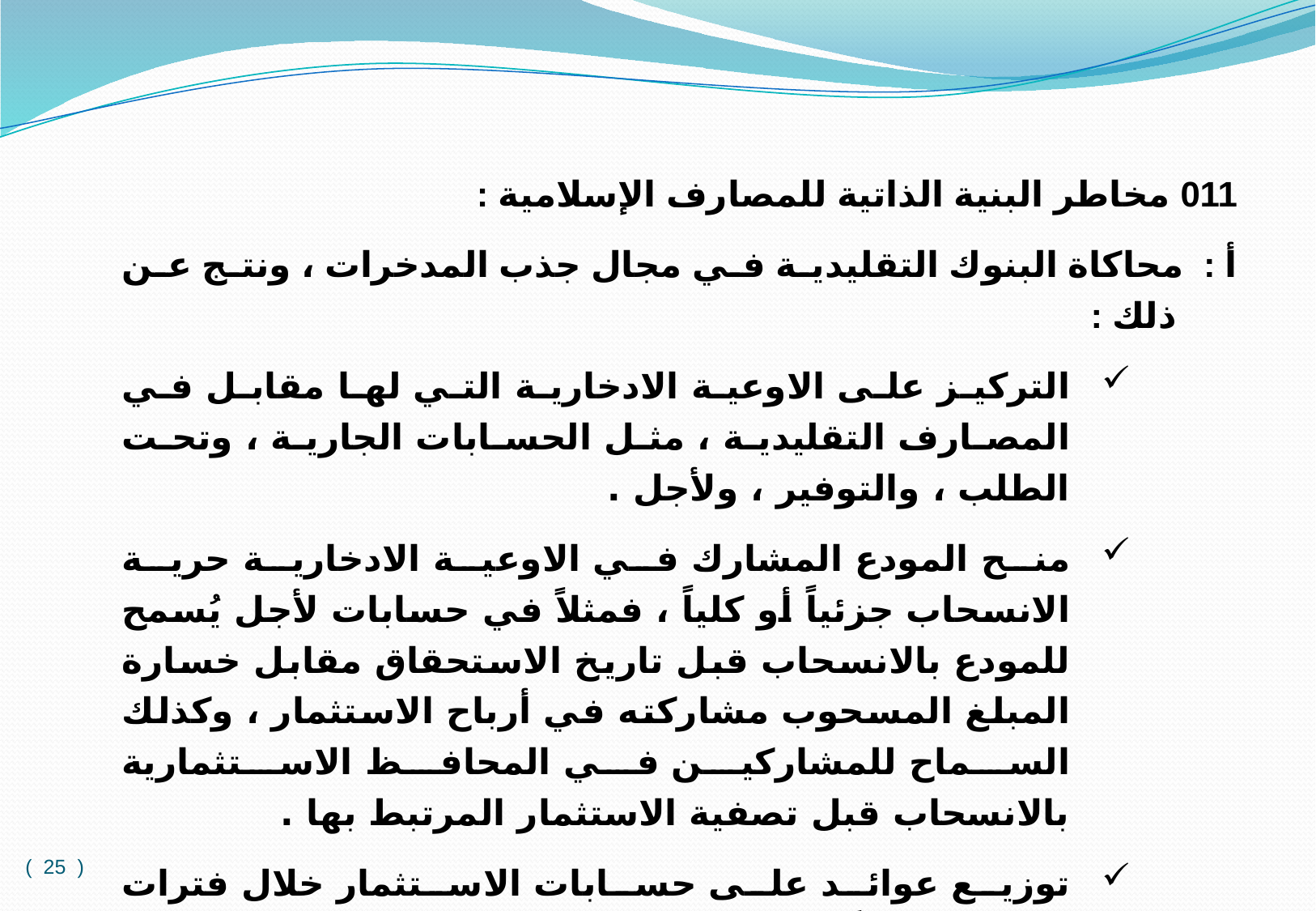

011 مخاطر البنية الذاتية للمصارف الإسلامية :
	أ :  محاكاة البنوك التقليدية في مجال جذب المدخرات ، ونتج عن ذلك :
التركيز على الاوعية الادخارية التي لها مقابل في المصارف التقليدية ، مثل الحسابات الجارية ، وتحت الطلب ، والتوفير ، ولأجل .
منح المودع المشارك في الاوعية الادخارية حرية الانسحاب جزئياً أو كلياً ، فمثلاً في حسابات لأجل يُسمح للمودع بالانسحاب قبل تاريخ الاستحقاق مقابل خسارة المبلغ المسحوب مشاركته في أرباح الاستثمار ، وكذلك السماح للمشاركين في المحافظ الاستثمارية بالانسحاب قبل تصفية الاستثمار المرتبط بها .
توزيع عوائد على حسابات الاستثمار خلال فترات قصيرة نسبياً ، اطولها سنة .
(  25  )